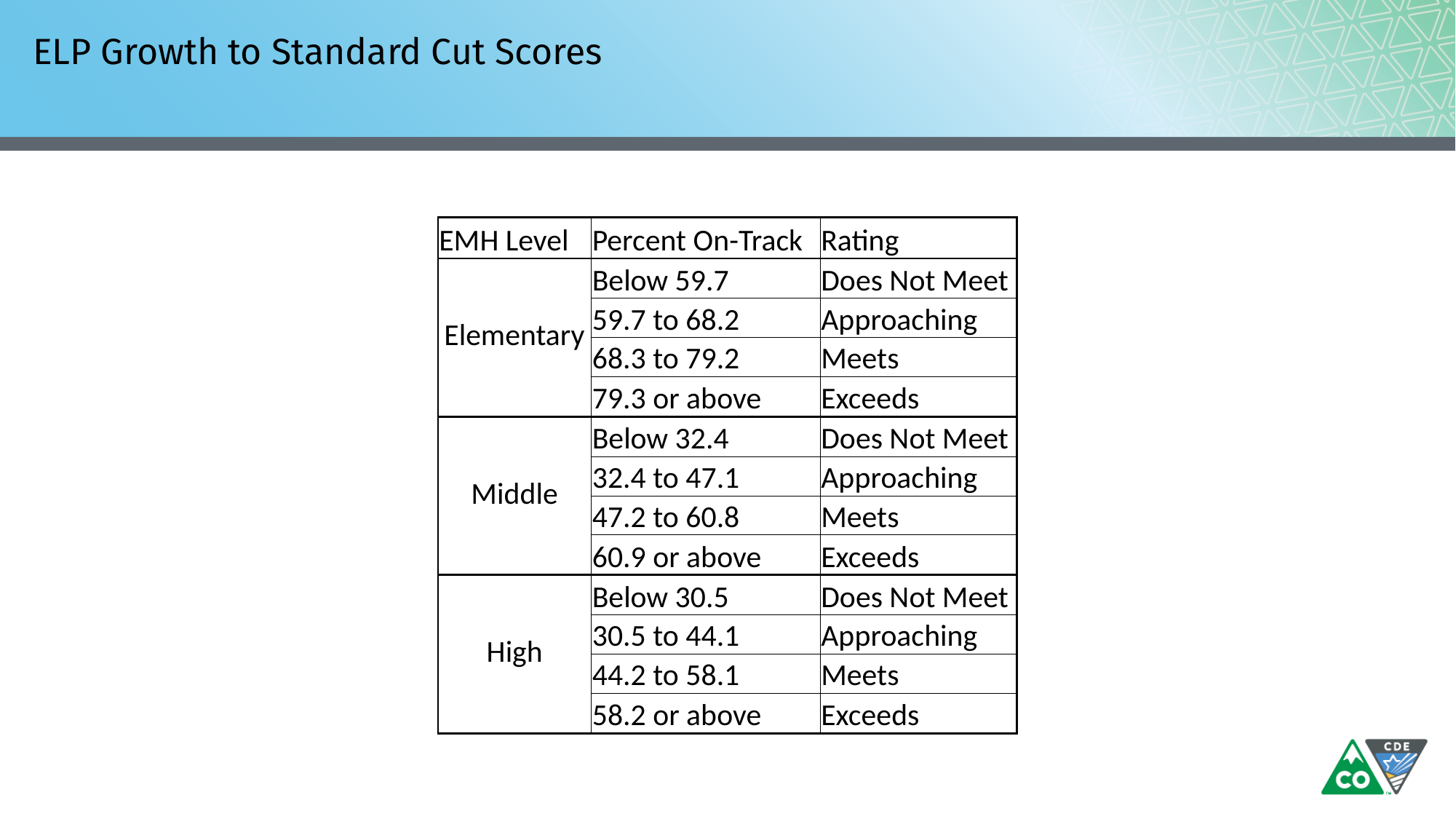

# ELP Growth to Standard Cut Scores
| EMH Level | Percent On-Track | Rating |
| --- | --- | --- |
| Elementary | Below 59.7 | Does Not Meet |
|  | 59.7 to 68.2 | Approaching |
|  | 68.3 to 79.2 | Meets |
|  | 79.3 or above | Exceeds |
| Middle | Below 32.4 | Does Not Meet |
|  | 32.4 to 47.1 | Approaching |
|  | 47.2 to 60.8 | Meets |
|  | 60.9 or above | Exceeds |
| High | Below 30.5 | Does Not Meet |
|  | 30.5 to 44.1 | Approaching |
|  | 44.2 to 58.1 | Meets |
|  | 58.2 or above | Exceeds |